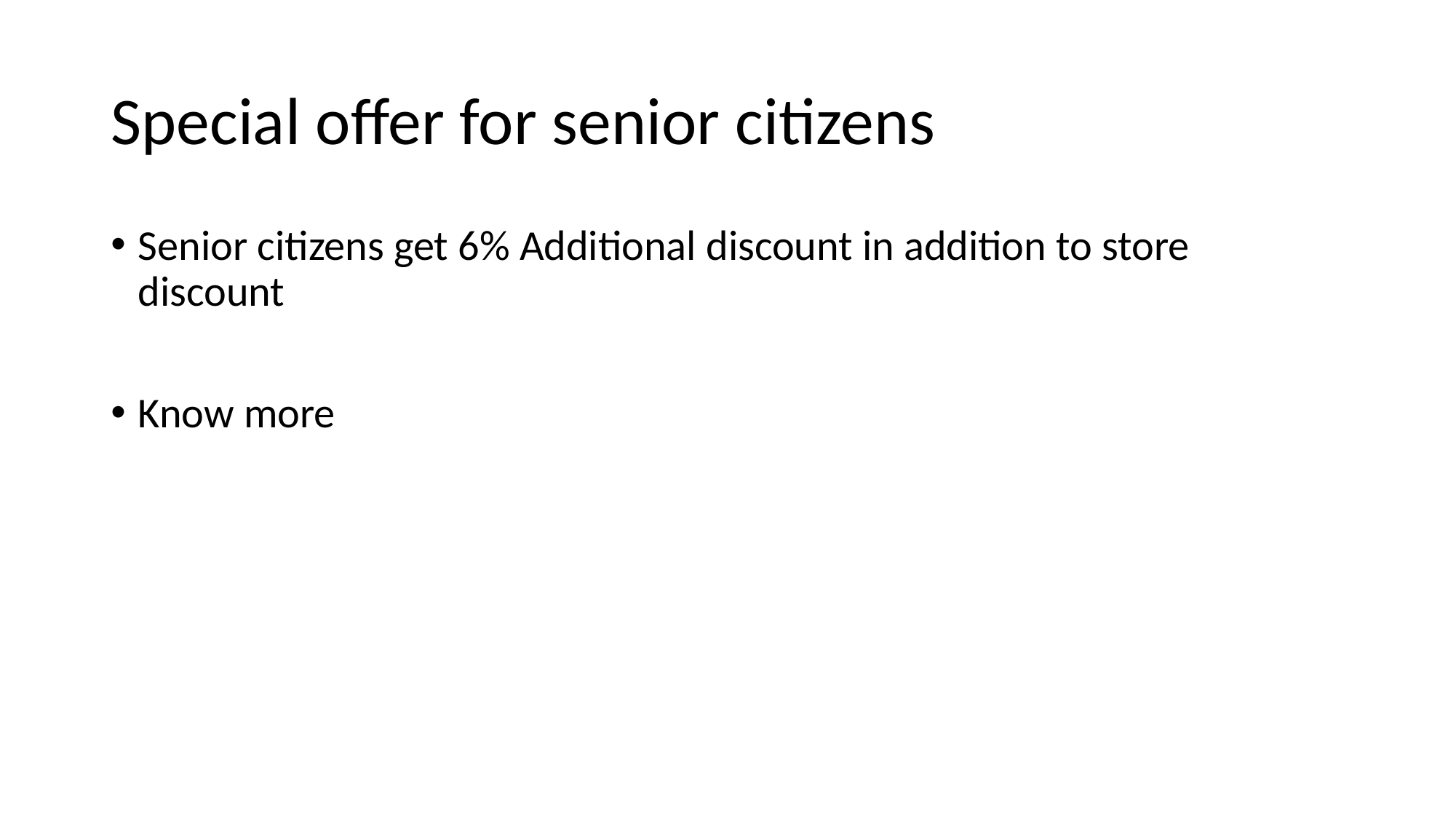

# Special offer for senior citizens
Senior citizens get 6% Additional discount in addition to store discount

Know more